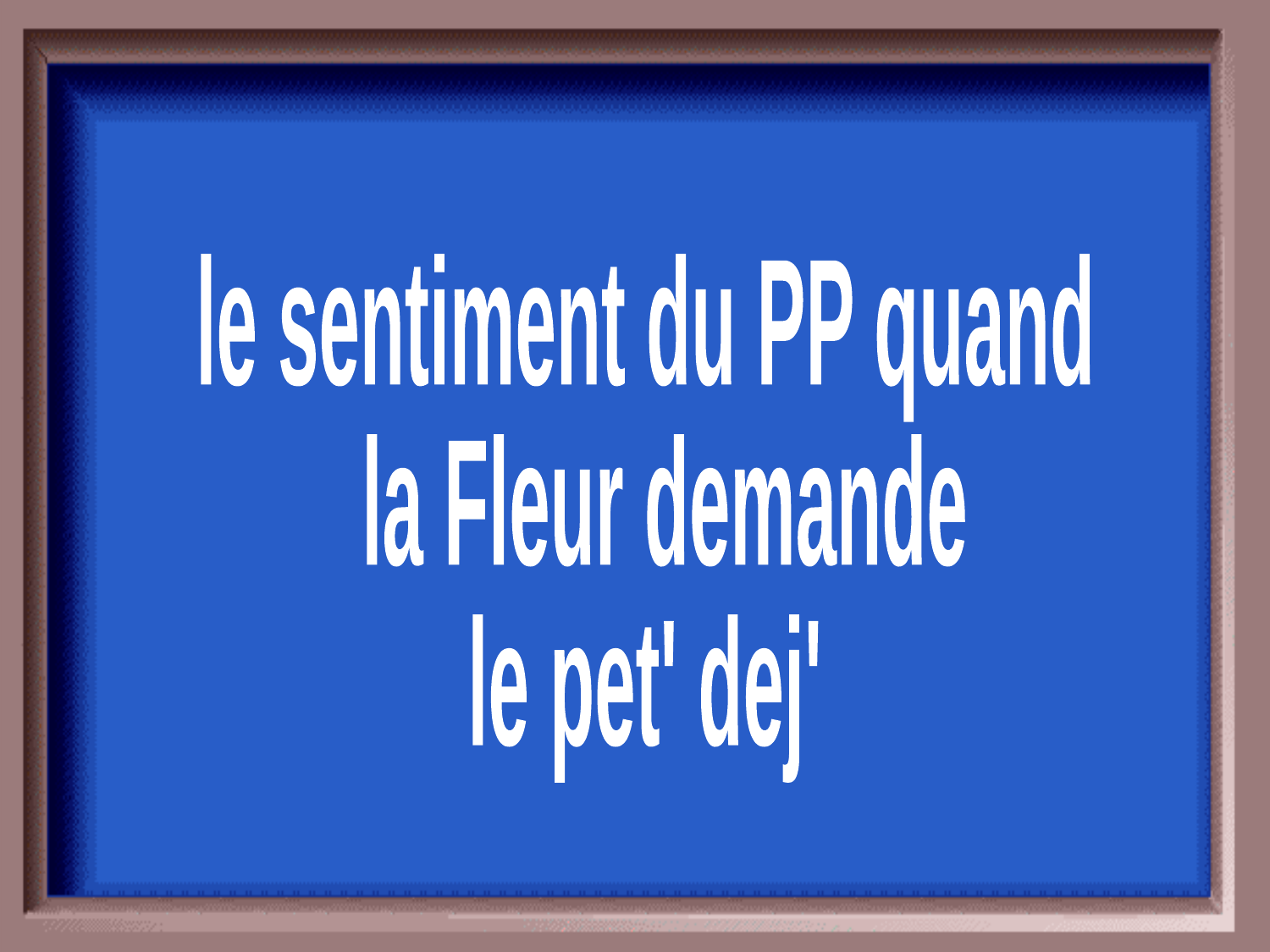

le sentiment du PP quand
 la Fleur demande
le pet' dej'